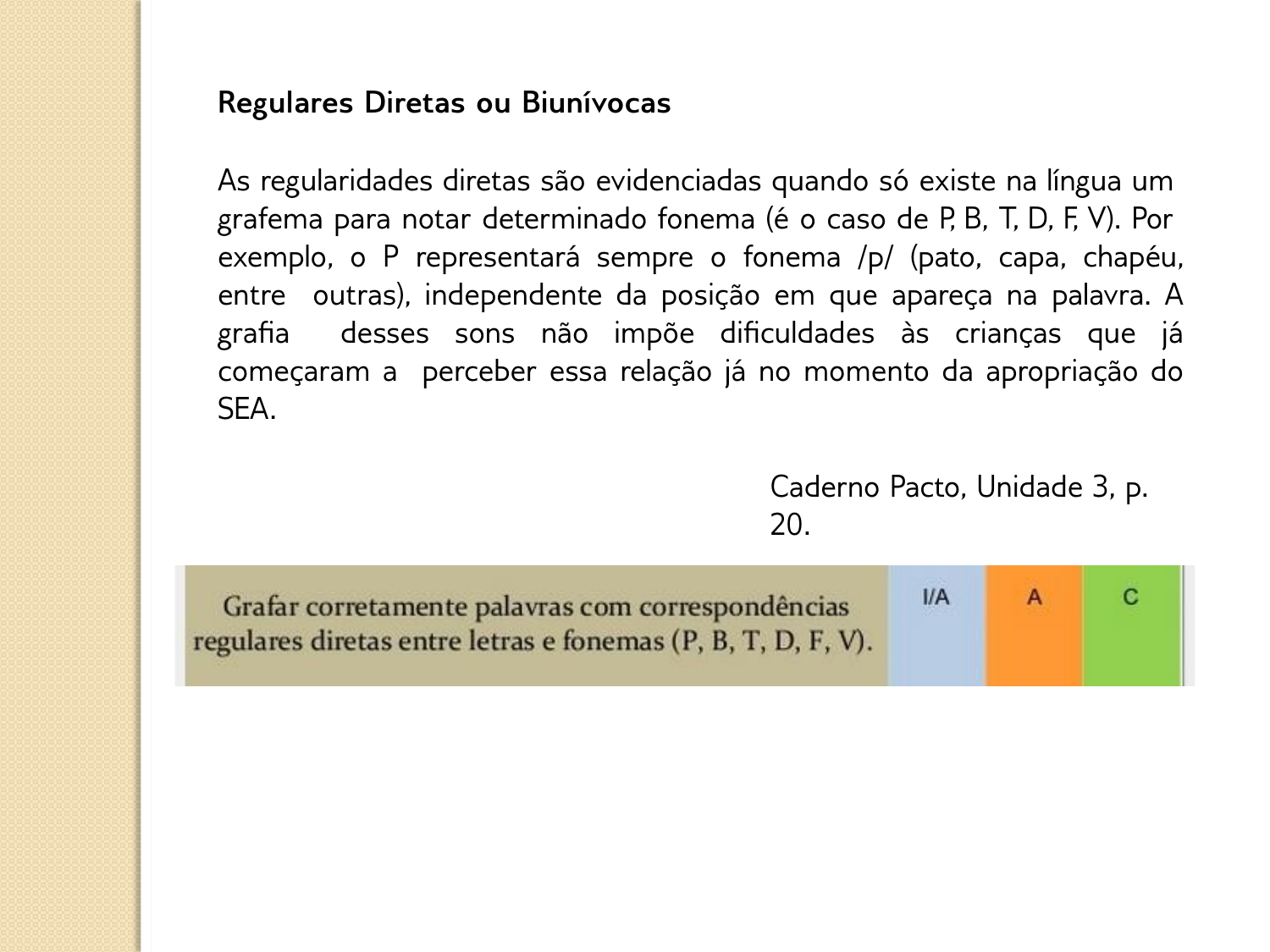

Regulares Diretas ou Biunívocas

As regularidades diretas são evidenciadas quando só existe na língua um  grafema para notar determinado fonema (é o caso de P, B, T, D, F, V). Por  exemplo, o P representará sempre o fonema /p/ (pato, capa, chapéu, entre  outras), independente da posição em que apareça na palavra. A grafia  desses sons não impõe dificuldades às crianças que já começaram a  perceber essa relação já no momento da apropriação do SEA.

Caderno Pacto, Unidade 3, p. 20.